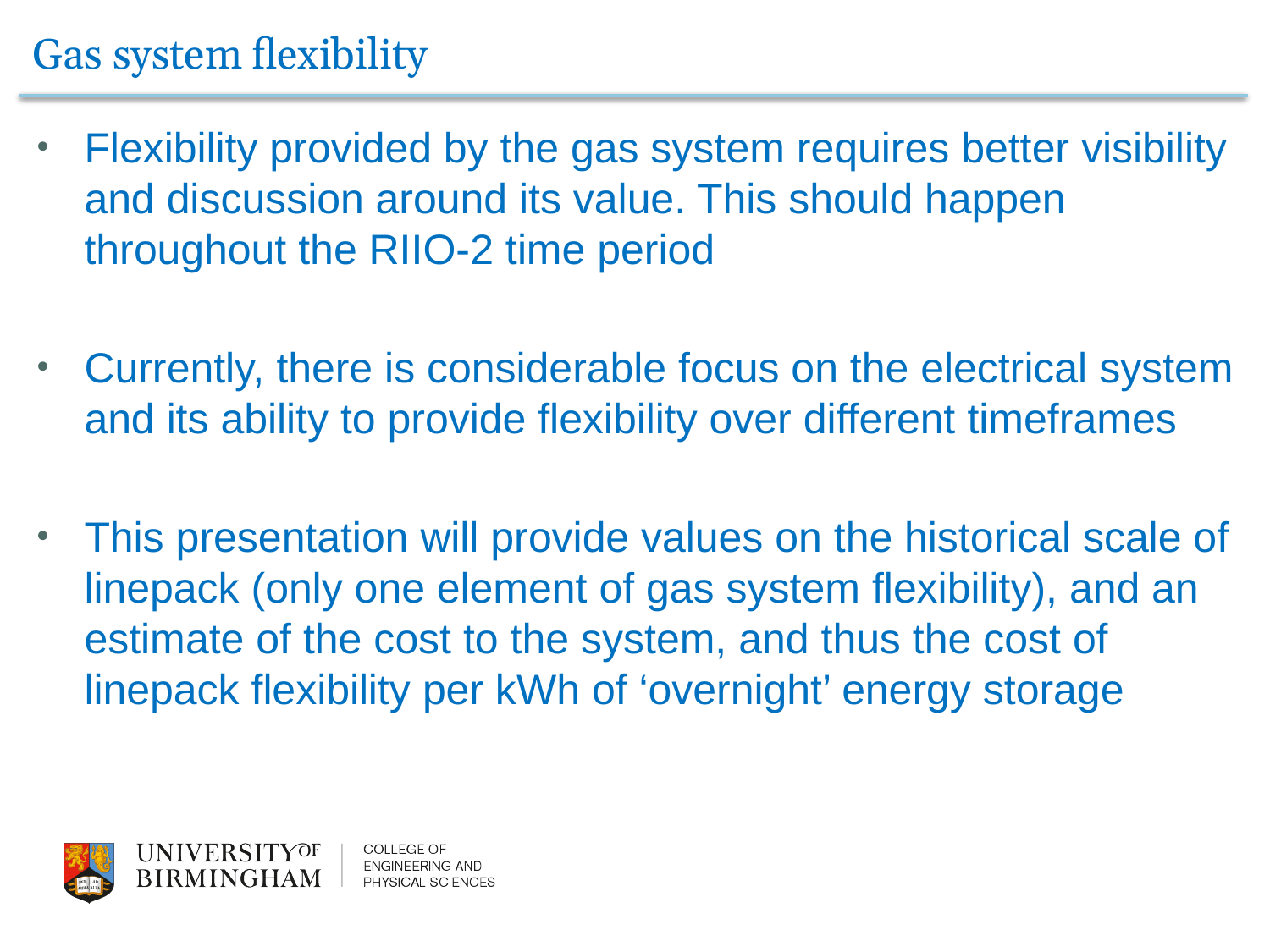

# Gas system flexibility
Flexibility provided by the gas system requires better visibility and discussion around its value. This should happen throughout the RIIO-2 time period

Currently, there is considerable focus on the electrical system and its ability to provide flexibility over different timeframes

This presentation will provide values on the historical scale of linepack (only one element of gas system flexibility), and an estimate of the cost to the system, and thus the cost of linepack flexibility per kWh of ‘overnight’ energy storage